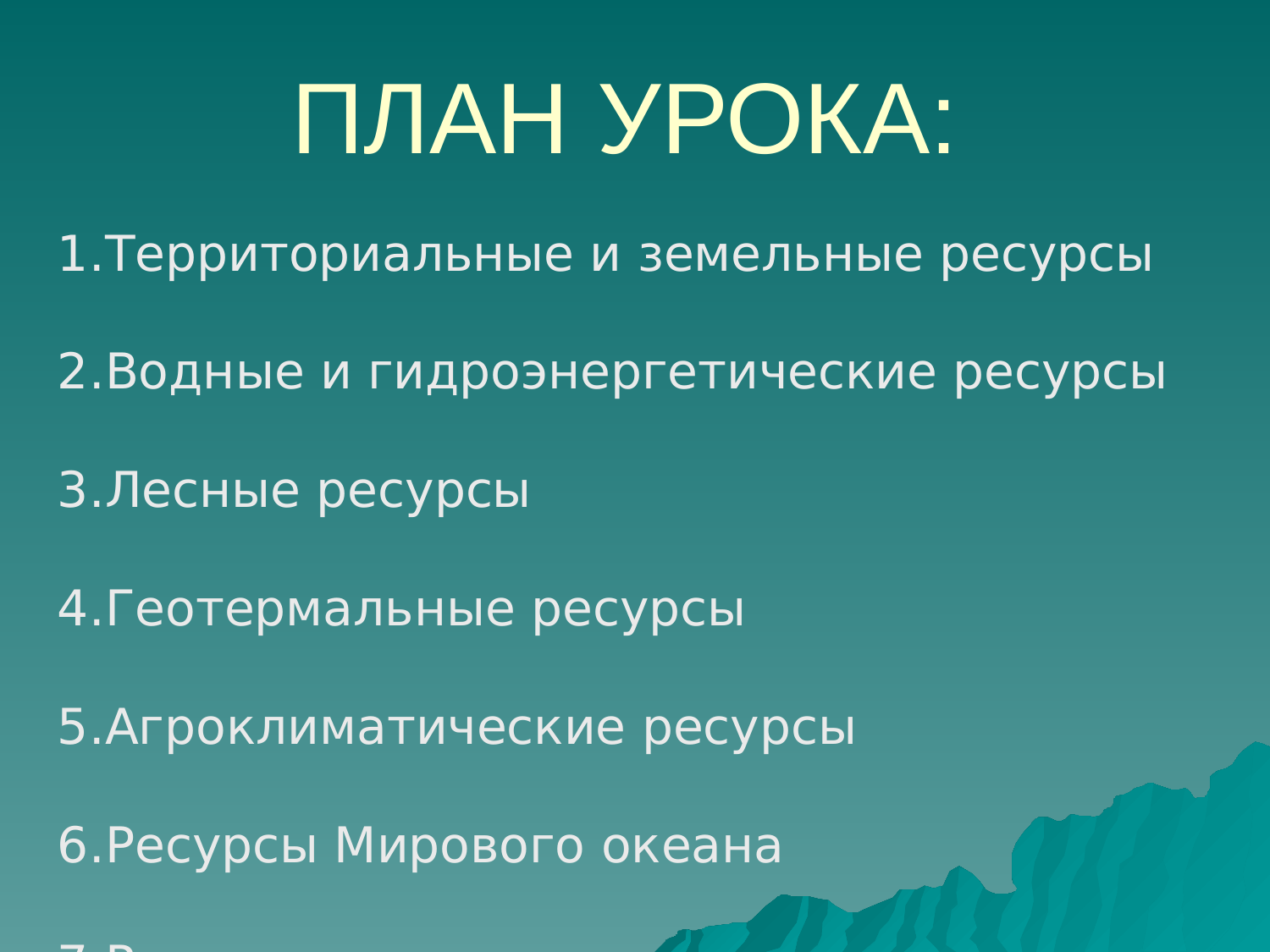

# ПЛАН УРОКА:
Территориальные и земельные ресурсы

Водные и гидроэнергетические ресурсы

Лесные ресурсы

Геотермальные ресурсы

Агроклиматические ресурсы

Ресурсы Мирового океана

Рекреационные ресурсы